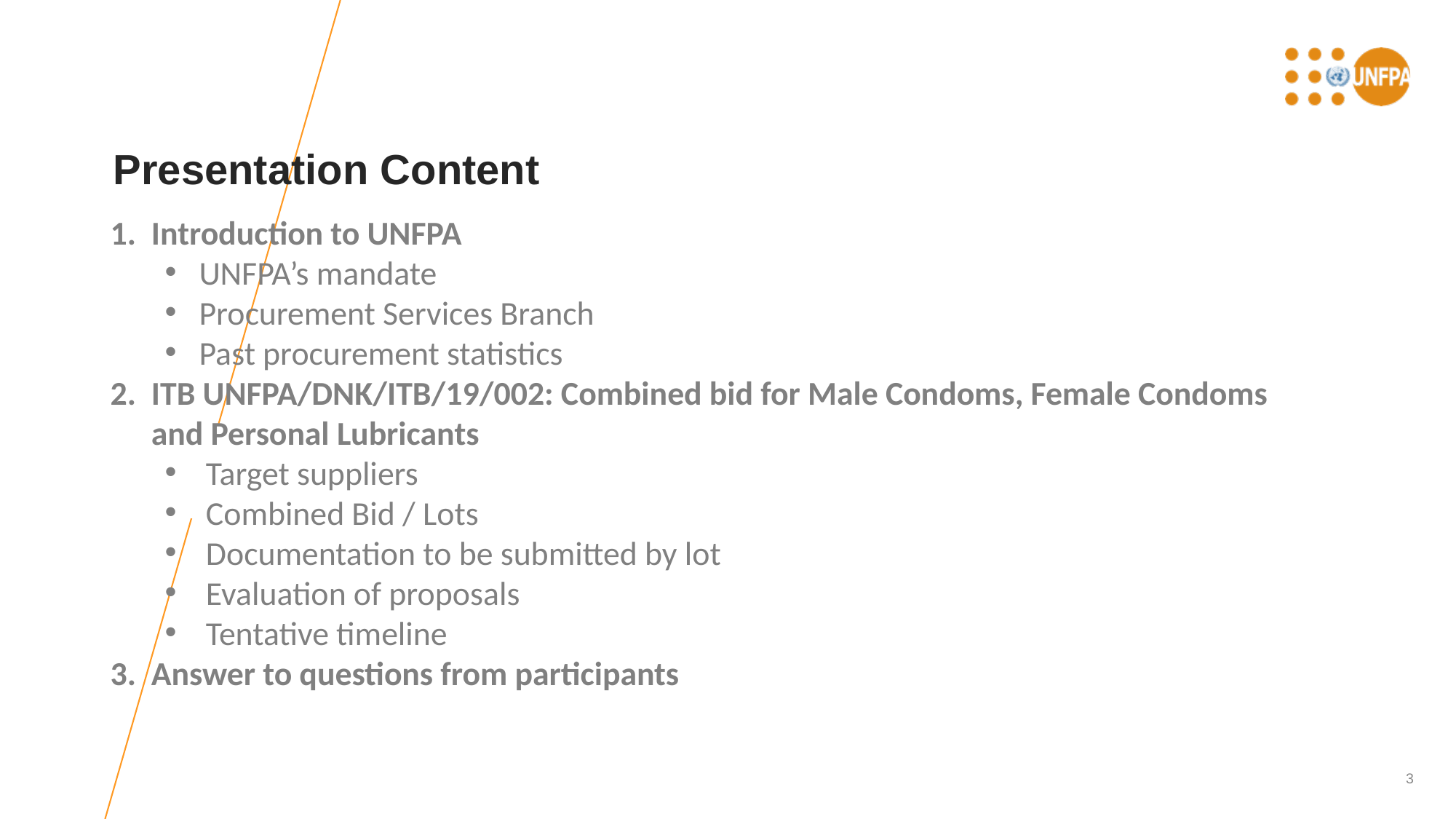

# Presentation Content
Introduction to UNFPA
UNFPA’s mandate
Procurement Services Branch
Past procurement statistics
ITB UNFPA/DNK/ITB/19/002: Combined bid for Male Condoms, Female Condoms and Personal Lubricants
Target suppliers
Combined Bid / Lots
Documentation to be submitted by lot
Evaluation of proposals
Tentative timeline
Answer to questions from participants
3